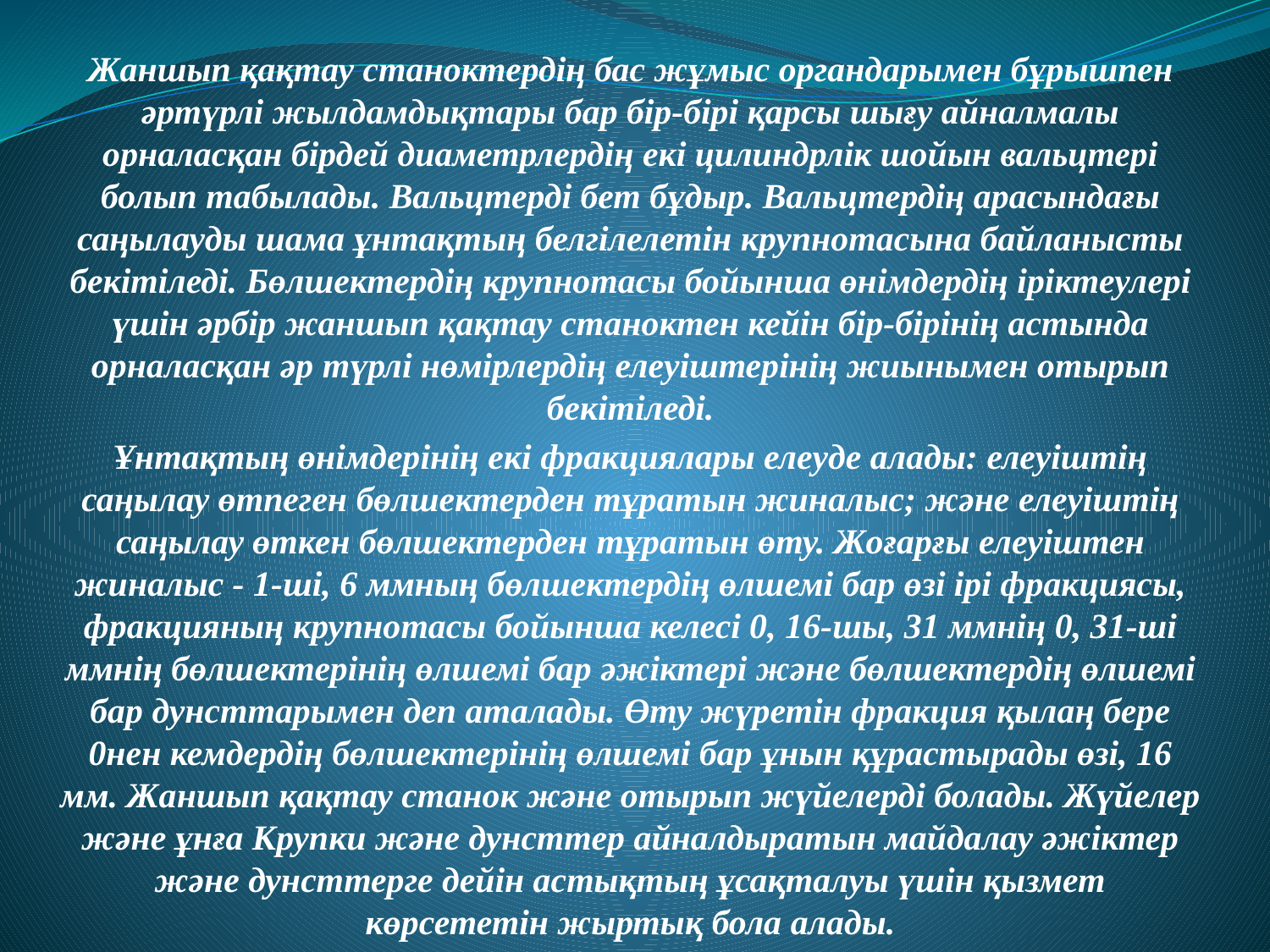

Жаншып қақтау станоктердiң бас жұмыс органдарымен бұрышпен әртүрлi жылдамдықтары бар бiр-бiрi қарсы шығу айналмалы орналасқан бiрдей диаметрлердiң екi цилиндрлiк шойын вальцтерi болып табылады. Вальцтердi бет бұдыр. Вальцтердiң арасындағы саңылауды шама ұнтақтың белгiлелетiн крупнотасына байланысты бекiтiледi. Бөлшектердiң крупнотасы бойынша өнiмдердiң iрiктеулерi үшiн әрбiр жаншып қақтау станоктен кейiн бiр-бiрiнiң астында орналасқан әр түрлi нөмiрлердiң елеуiштерiнiң жиынымен отырып бекiтiледi.
Ұнтақтың өнiмдерiнiң екi фракциялары елеуде алады: елеуiштiң саңылау өтпеген бөлшектерден тұратын жиналыс; және елеуiштiң саңылау өткен бөлшектерден тұратын өту. Жоғарғы елеуiштен жиналыс - 1-шi, 6 ммның бөлшектердiң өлшемi бар өзi iрi фракциясы, фракцияның крупнотасы бойынша келесi 0, 16-шы, 31 ммнiң 0, 31-шi ммнiң бөлшектерiнiң өлшемi бар әжiктерi және бөлшектердiң өлшемi бар дунсттарымен деп аталады. Өту жүретiн фракция қылаң бере 0нен кемдердiң бөлшектерiнiң өлшемi бар ұнын құрастырады өзi, 16 мм. Жаншып қақтау станок және отырып жүйелердi болады. Жүйелер және ұнға Крупки және дунсттер айналдыратын майдалау әжiктер және дунсттерге дейiн астықтың ұсақталуы үшiн қызмет көрсететiн жыртық бола алады.